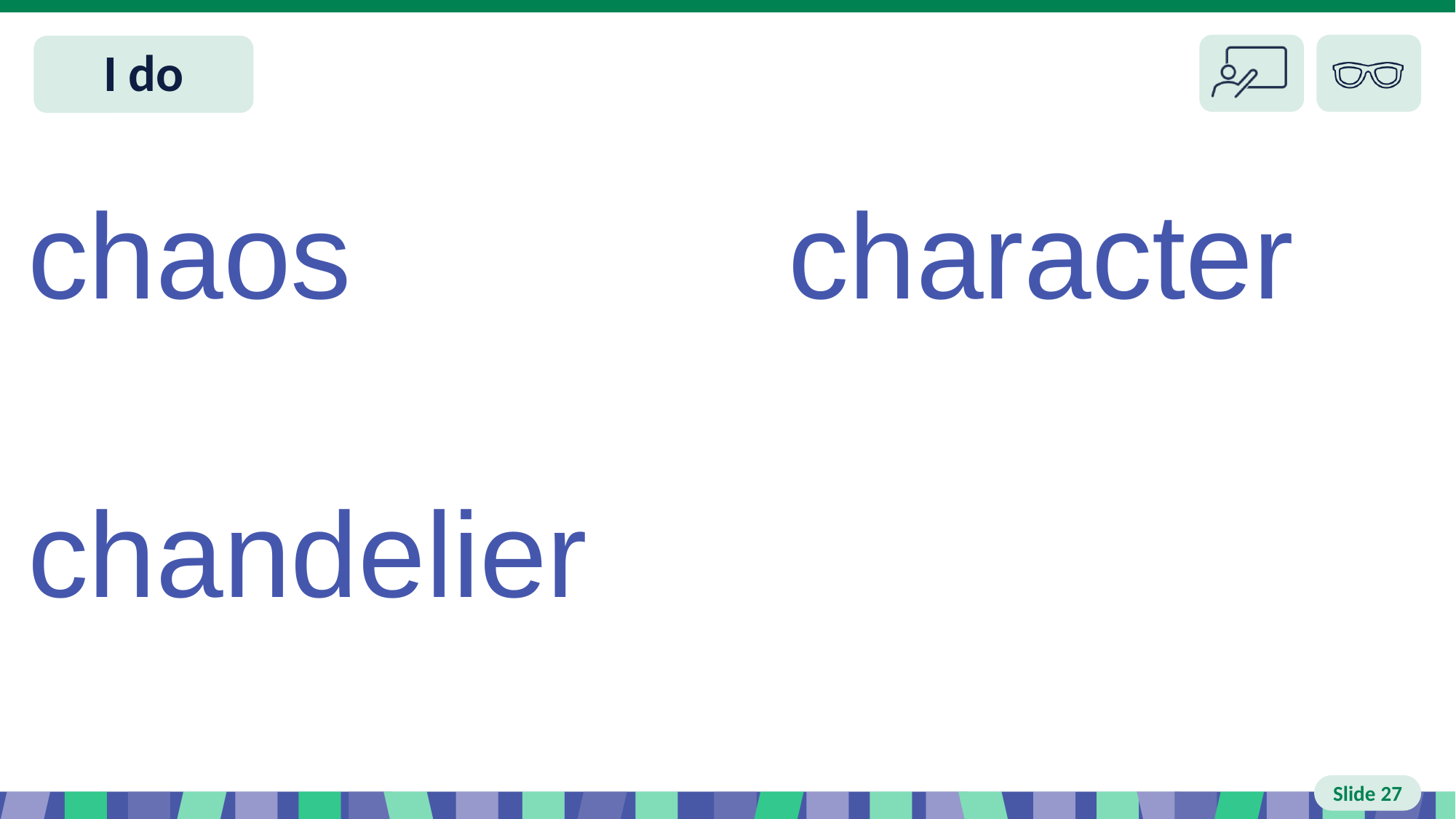

Slide 27 I do
chaos             character
chandelier